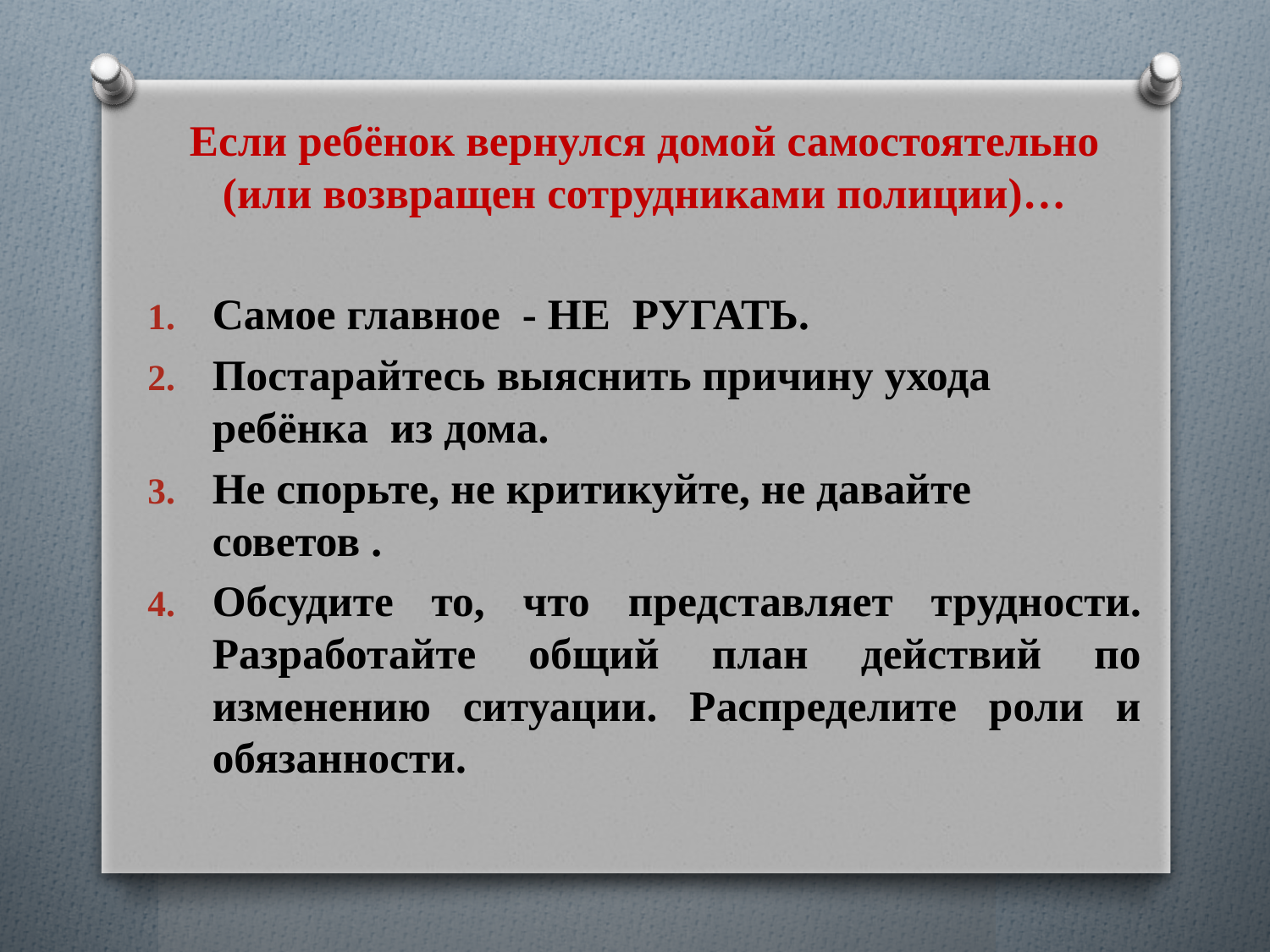

Если ребёнок вернулся домой самостоятельно (или возвращен сотрудниками полиции)…

Самое главное  - НЕ  РУГАТЬ.
Постарайтесь выяснить причину ухода ребёнка  из дома.
Не спорьте, не критикуйте, не давайте советов .
Обсудите то, что представляет трудности. Разработайте общий план действий по изменению ситуации. Распределите роли и обязанности.